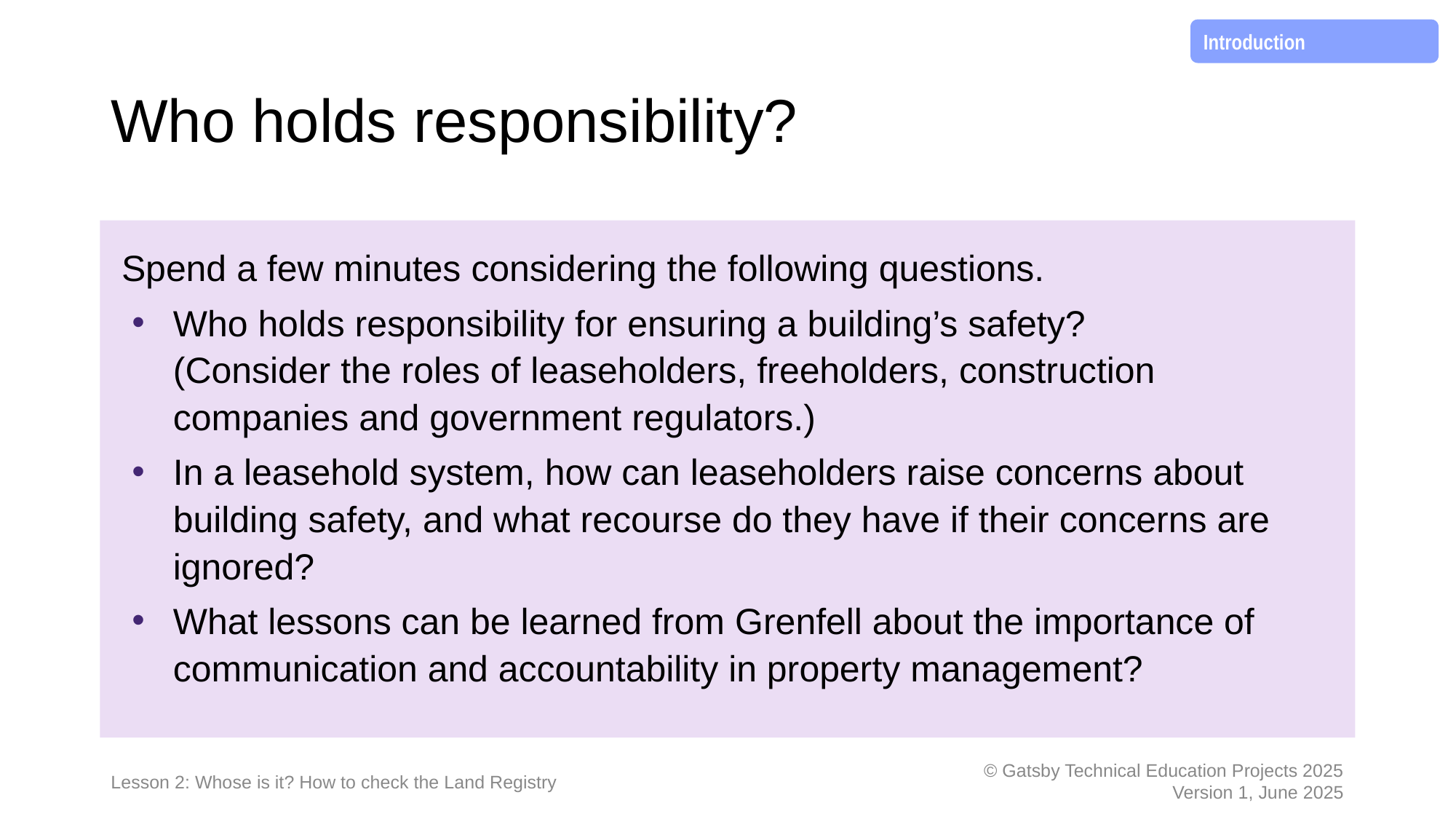

Introduction
# Who holds responsibility?
Spend a few minutes considering the following questions.
Who holds responsibility for ensuring a building’s safety?
(Consider the roles of leaseholders, freeholders, construction companies and government regulators.)
In a leasehold system, how can leaseholders raise concerns about building safety, and what recourse do they have if their concerns are ignored?
What lessons can be learned from Grenfell about the importance of communication and accountability in property management?
Lesson 2: Whose is it? How to check the Land Registry